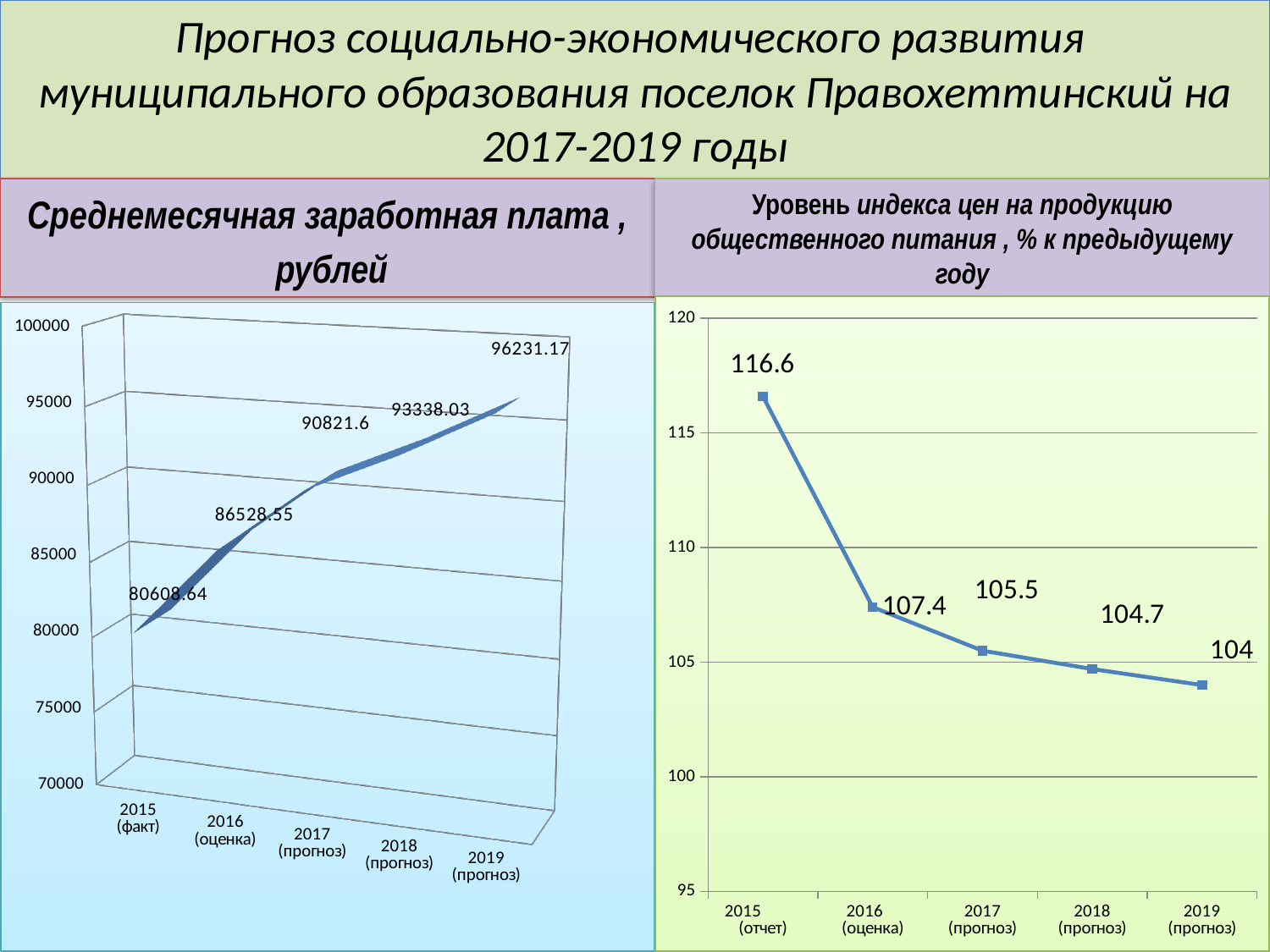

# Прогноз социально-экономического развития  муниципального образования поселок Правохеттинский на 2017-2019 годы
Среднемесячная заработная плата ,
 рублей
Уровень индекса цен на продукцию общественного питания , % к предыдущему году

### Chart

| Category | уровень безработицы |
|---|---|
| 2015           (отчет) | 116.6 |
| 2016     (оценка) | 107.4 |
| 2017 (прогноз) | 105.5 |
| 2018 (прогноз) | 104.7 |
| 2019 (прогноз) | 104.0 |

[unsupported chart]